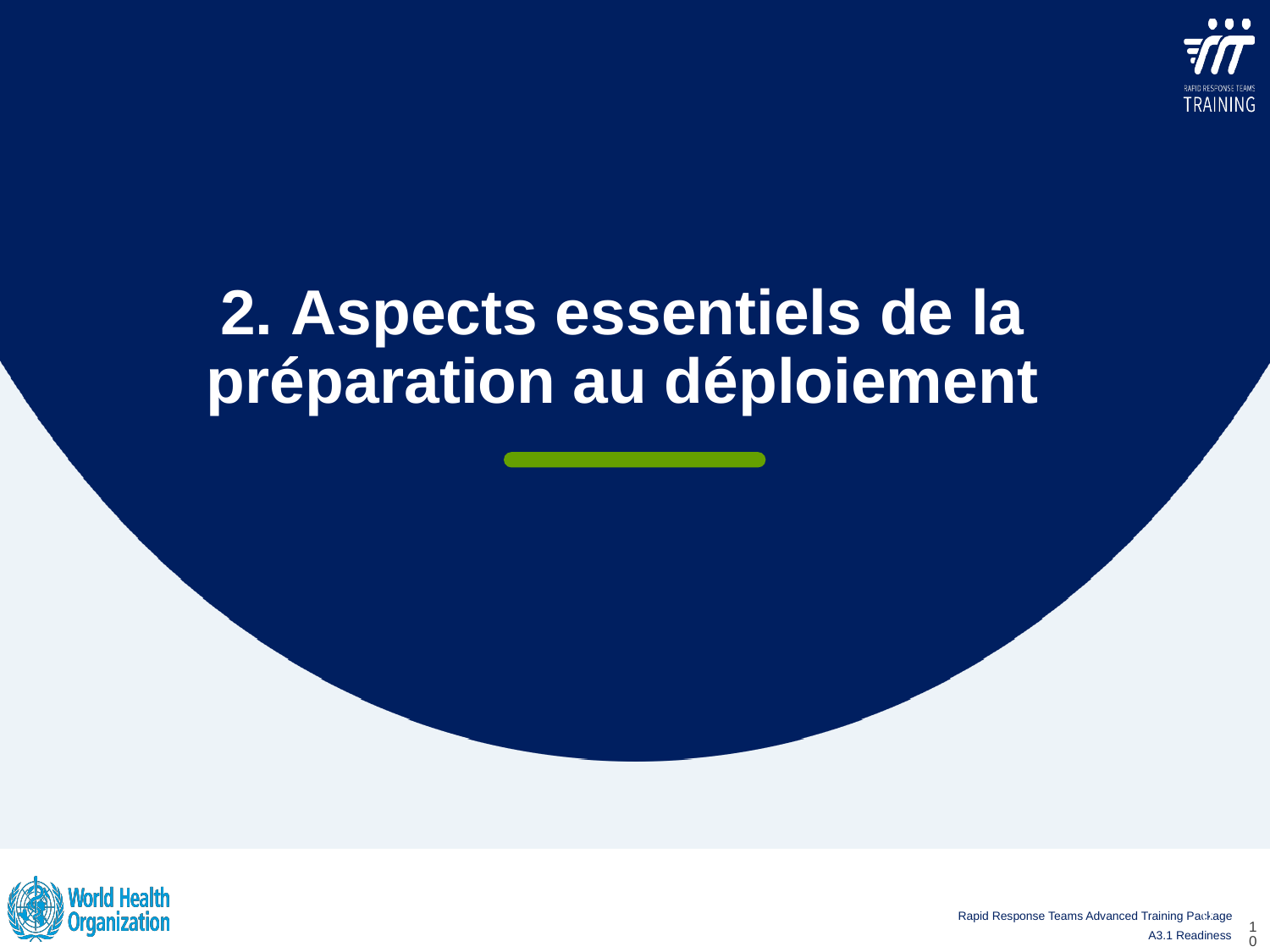

2. Aspects essentiels de la préparation au déploiement

10